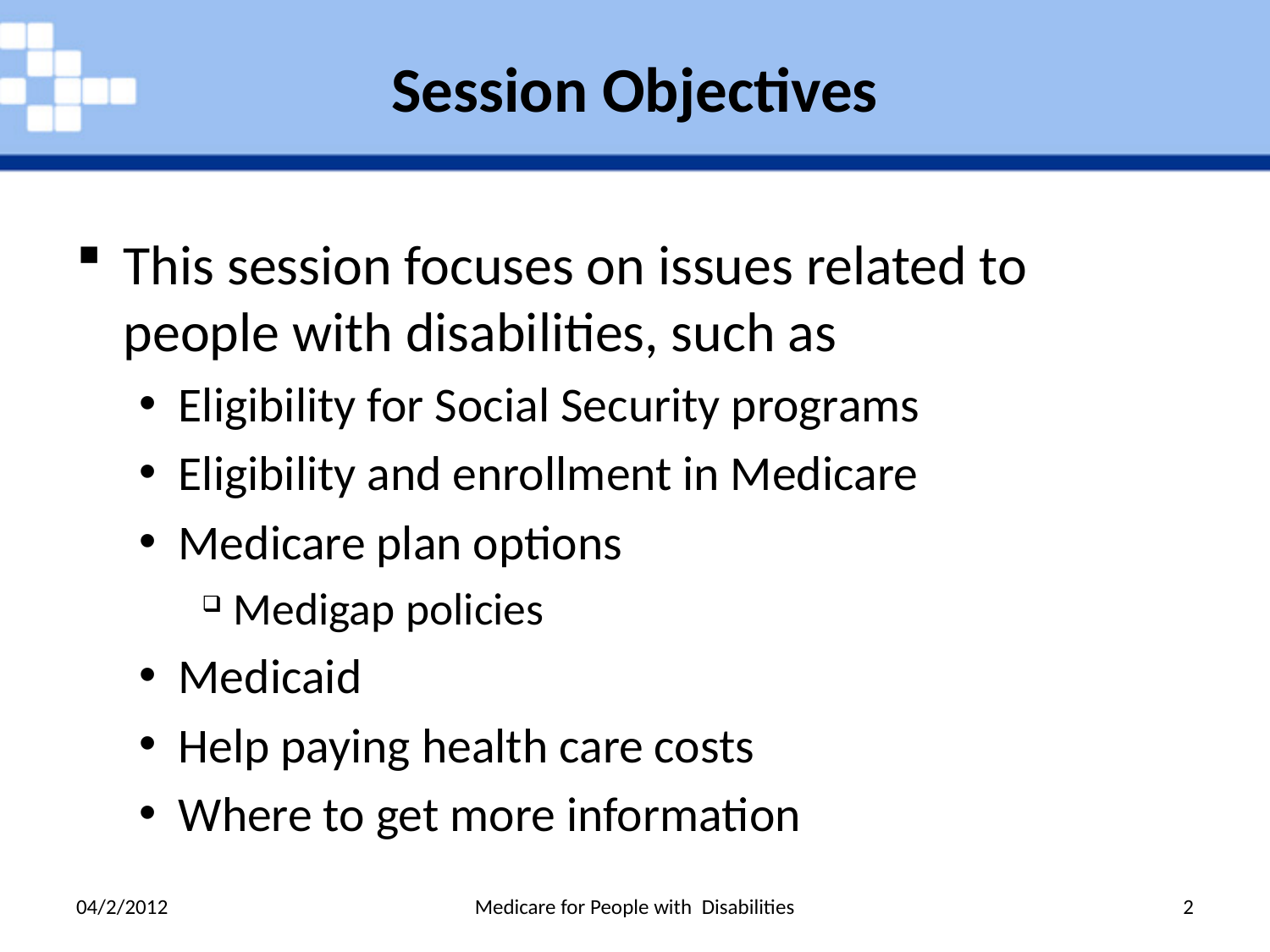

# Session Objectives
This session focuses on issues related to people with disabilities, such as
Eligibility for Social Security programs
Eligibility and enrollment in Medicare
Medicare plan options
Medigap policies
Medicaid
Help paying health care costs
Where to get more information

04/2/2012
Medicare for People with  Disabilities
2